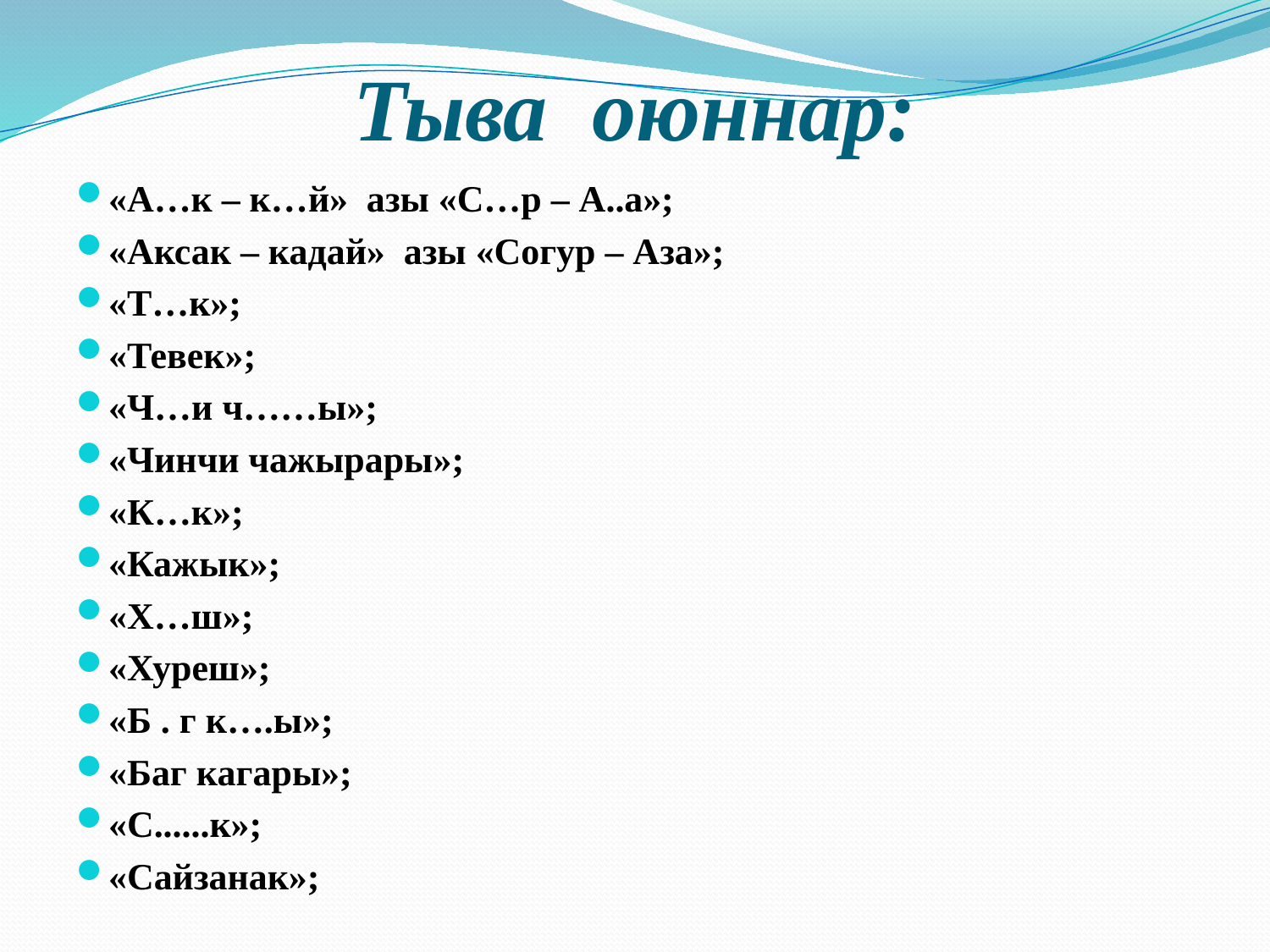

# Тыва  оюннар:
«А…к – к…й»  азы «С…р – А..а»;
«Аксак – кадай»  азы «Согур – Аза»;
«Т…к»;
«Тевек»;
«Ч…и ч……ы»;
«Чинчи чажырары»;
«К…к»;
«Кажык»;
«Х…ш»;
«Хуреш»;
«Б . г к….ы»;
«Баг кагары»;
«С......к»;
«Сайзанак»;